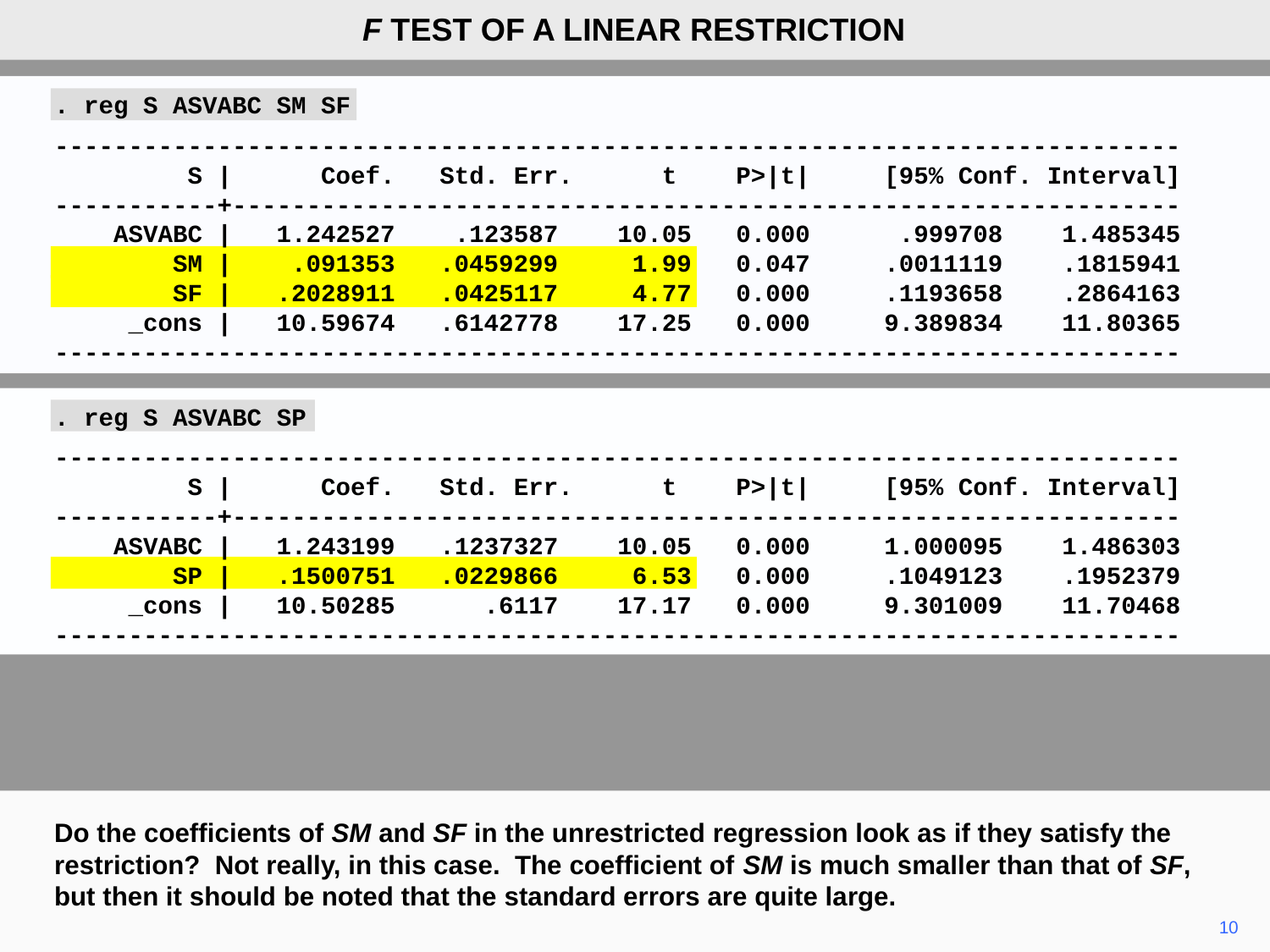

F TEST OF A LINEAR RESTRICTION

. reg S ASVABC SM SF
----------------------------------------------------------------------------
         S |      Coef.   Std. Err.      t    P>|t|     [95% Conf. Interval]
-----------+----------------------------------------------------------------
    ASVABC |   1.242527    .123587    10.05   0.000      .999708    1.485345
        SM |    .091353   .0459299     1.99   0.047     .0011119    .1815941
        SF |   .2028911   .0425117     4.77   0.000     .1193658    .2864163
     _cons |   10.59674   .6142778    17.25   0.000     9.389834    11.80365
----------------------------------------------------------------------------

. reg S ASVABC SP
----------------------------------------------------------------------------
         S |      Coef.   Std. Err.      t    P>|t|     [95% Conf. Interval]
-----------+----------------------------------------------------------------
    ASVABC |   1.243199   .1237327    10.05   0.000     1.000095    1.486303
        SP |   .1500751   .0229866     6.53   0.000     .1049123    .1952379
     _cons |   10.50285      .6117    17.17   0.000     9.301009    11.70468
----------------------------------------------------------------------------

Do the coefficients of SM and SF in the unrestricted regression look as if they satisfy the restriction?  Not really, in this case.  The coefficient of SM is much smaller than that of SF, but then it should be noted that the standard errors are quite large.
10